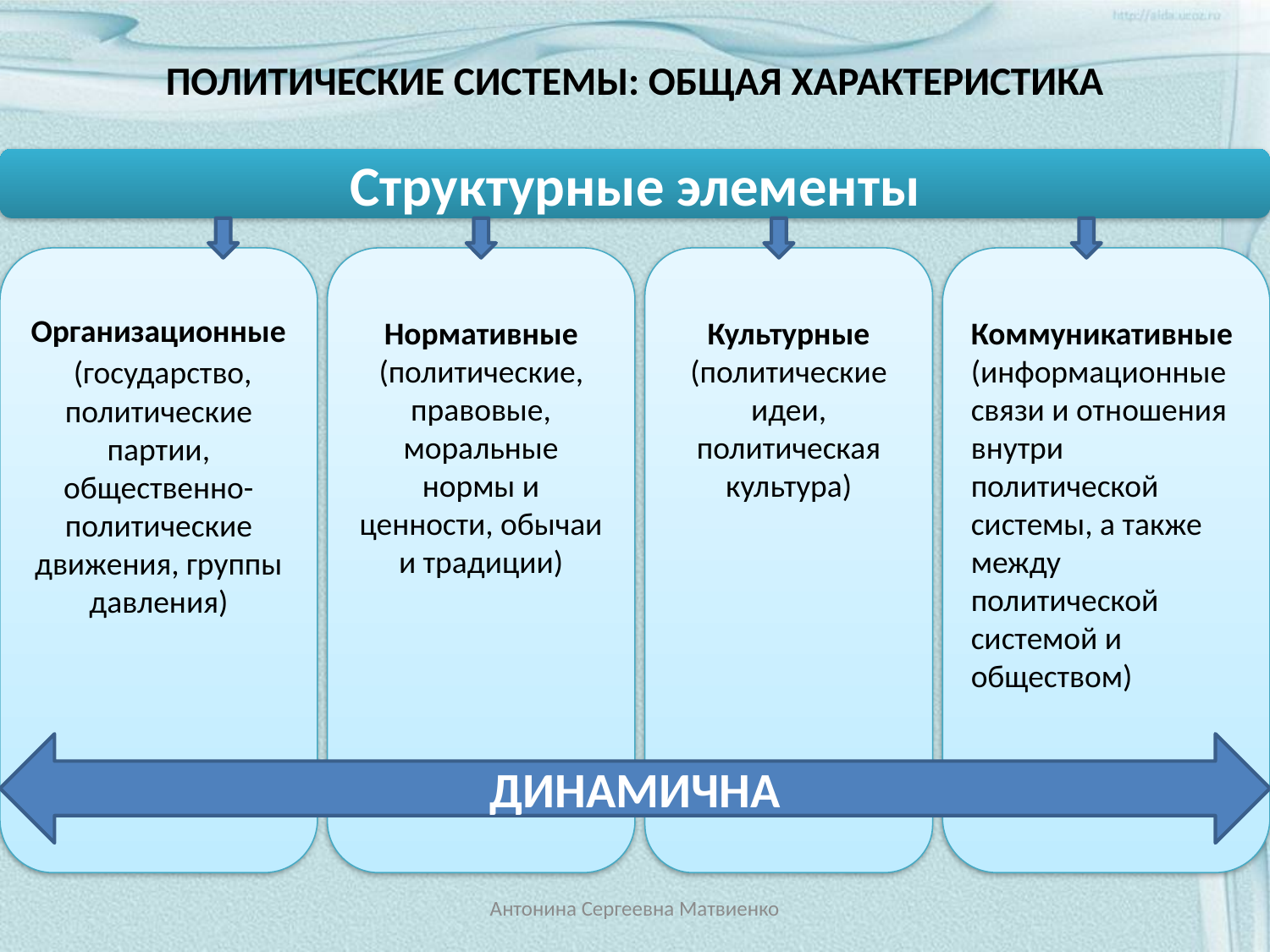

# ПОЛИТИЧЕСКИЕ СИСТЕМЫ: ОБЩАЯ ХАРАКТЕРИСТИКА
Структурные элементы

Организационные
 (государство, политические партии, общественно-политические движения, группы давления)

Нормативные
(политические, правовые, моральные нормы и ценности, обычаи и традиции)

Культурные (политические идеи, политическая культура)

Коммуникативные (информационные связи и отношения внутри политической системы, а также между политической системой и обществом)

ДИНАМИЧНА
Антонина Сергеевна Матвиенко